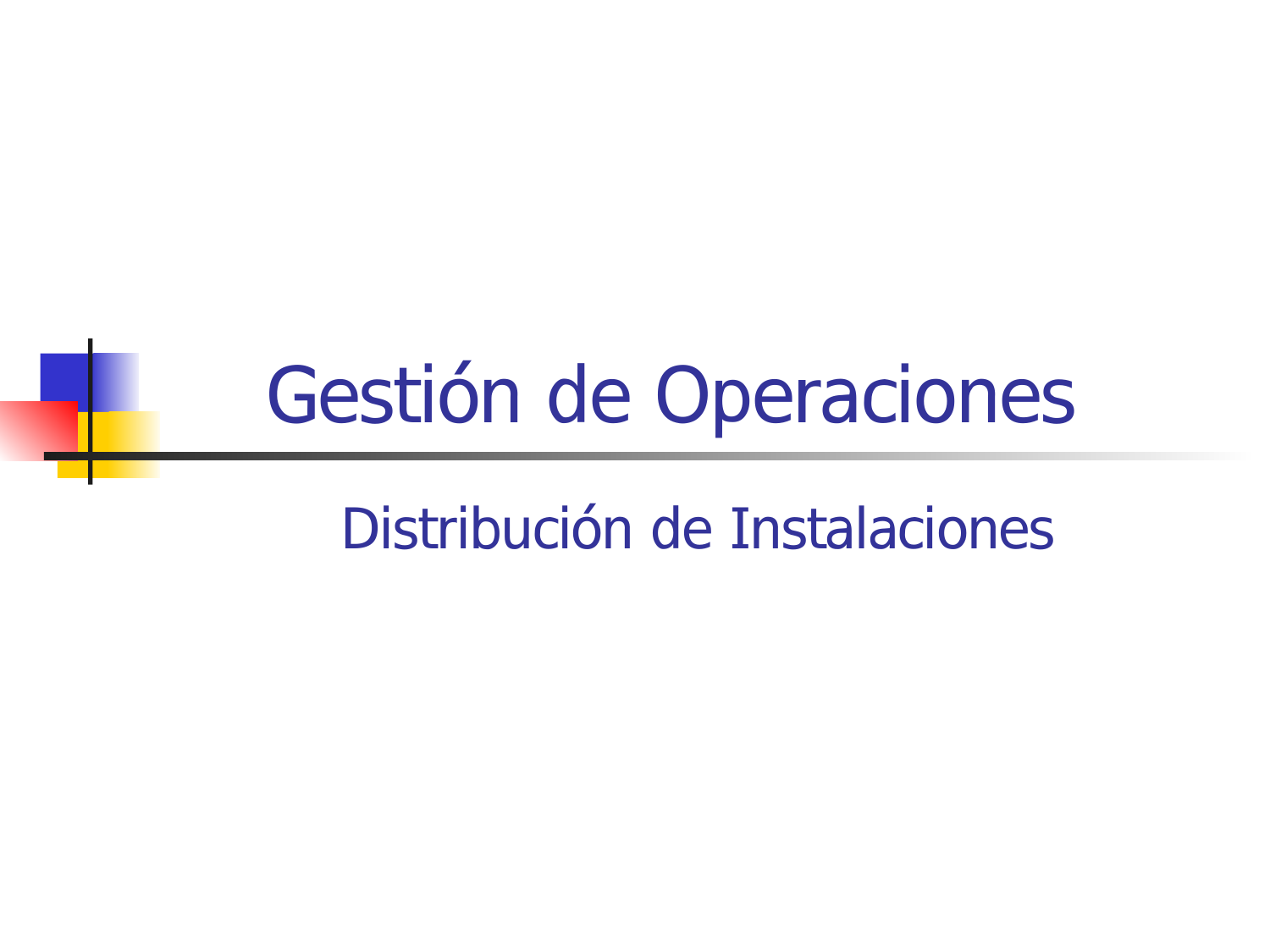

# Gestión de Operaciones
Distribución de Instalaciones